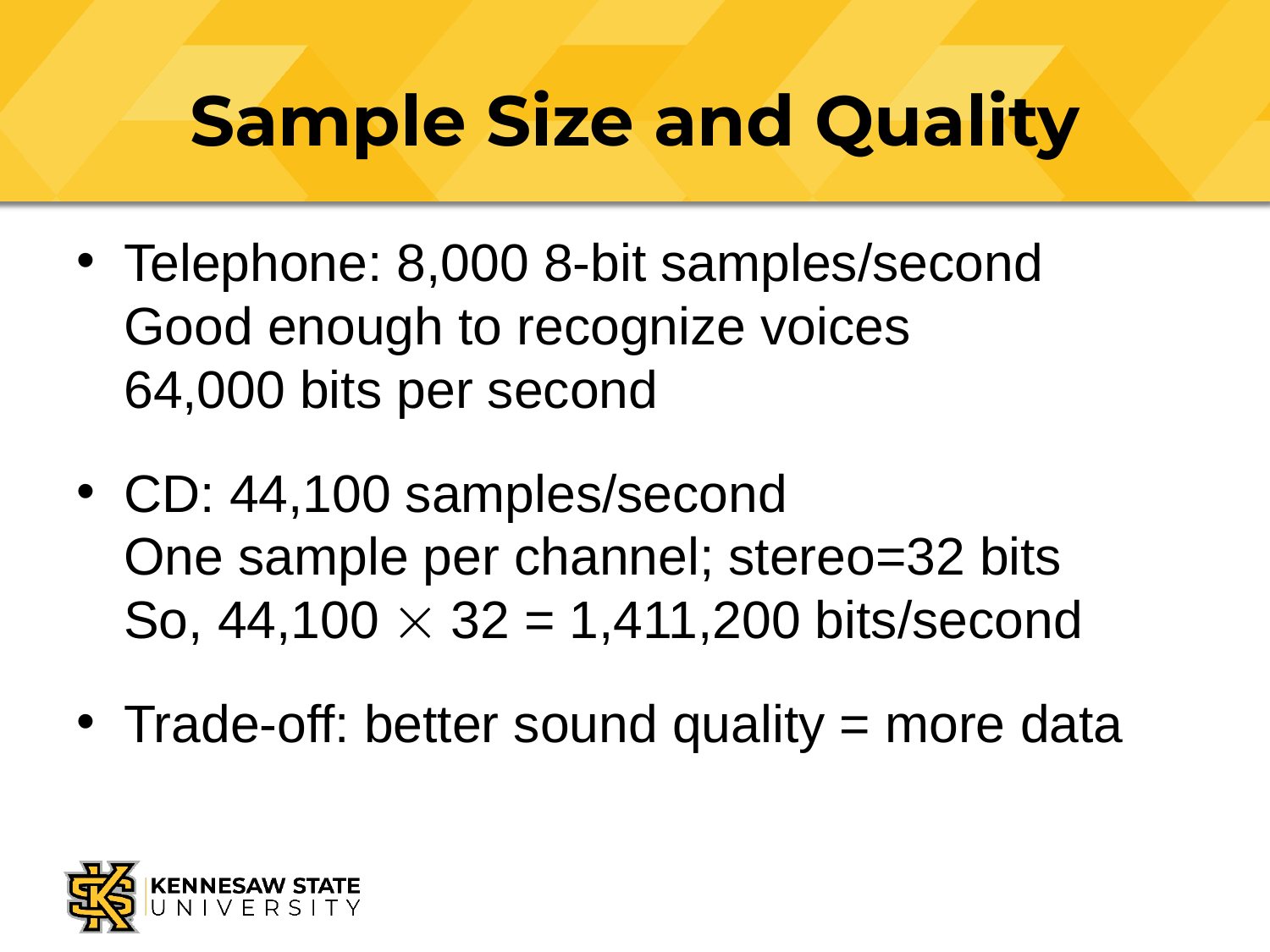

# Sample Size and Quality
Telephone: 8,000 8-bit samples/second
Good enough to recognize voices
64,000 bits per second
CD: 44,100 samples/second
One sample per channel; stereo=32 bits
So, 44,100 × 32 = 1,411,200 bits/second
Trade-off: better sound quality = more data